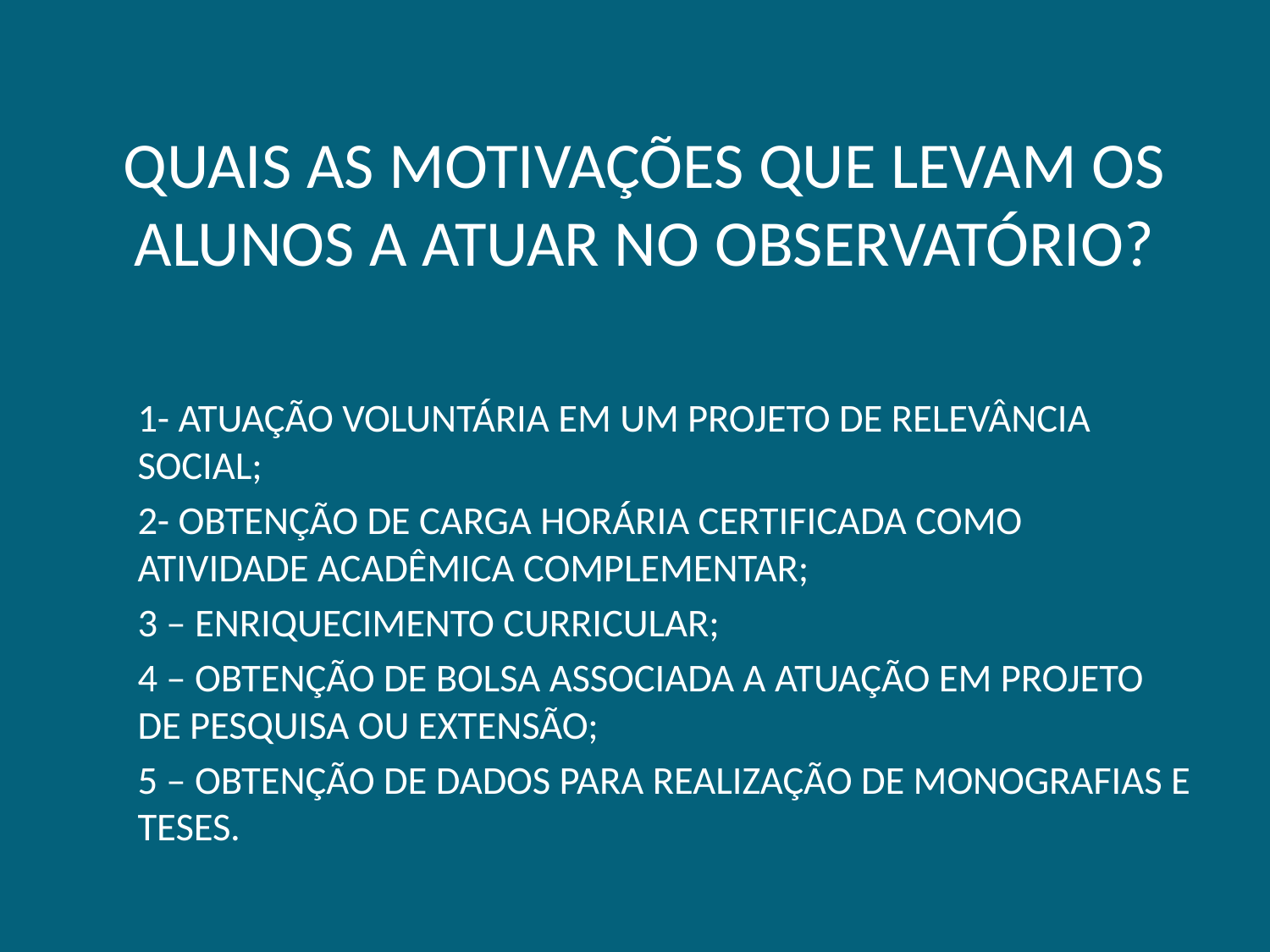

# QUAIS AS MOTIVAÇÕES QUE LEVAM OS ALUNOS A ATUAR NO OBSERVATÓRIO?
1- ATUAÇÃO VOLUNTÁRIA EM UM PROJETO DE RELEVÂNCIA SOCIAL;
2- OBTENÇÃO DE CARGA HORÁRIA CERTIFICADA COMO ATIVIDADE ACADÊMICA COMPLEMENTAR;
3 – ENRIQUECIMENTO CURRICULAR;
4 – OBTENÇÃO DE BOLSA ASSOCIADA A ATUAÇÃO EM PROJETO DE PESQUISA OU EXTENSÃO;
5 – OBTENÇÃO DE DADOS PARA REALIZAÇÃO DE MONOGRAFIAS E TESES.